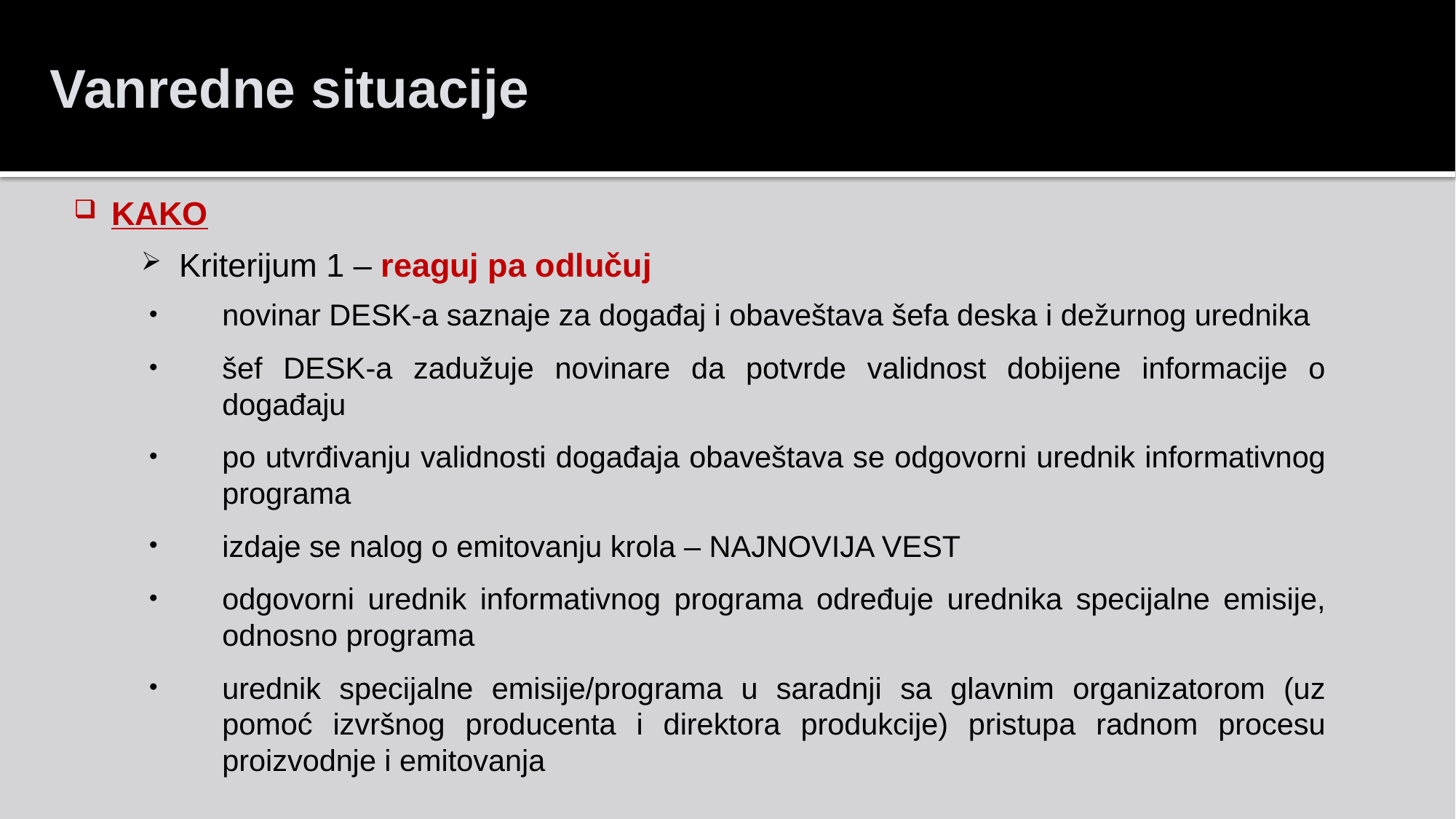

Vanredne situacije

KAKO

Kriterijum 1 – reaguj pa odlučuj

novinar DESK-a saznaje za događaj i obaveštava šefa deska i dežurnog urednika

šef DESK-a zadužuje novinare da potvrde validnost dobijene informacije o događaju

po utvrđivanju validnosti događaja obaveštava se odgovorni urednik informativnog programa

izdaje se nalog o emitovanju krola – NAJNOVIJA VEST

odgovorni urednik informativnog programa određuje urednika specijalne emisije, odnosno programa

urednik specijalne emisije/programa u saradnji sa glavnim organizatorom (uz pomoć izvršnog producenta i direktora produkcije) pristupa radnom procesu proizvodnje i emitovanja